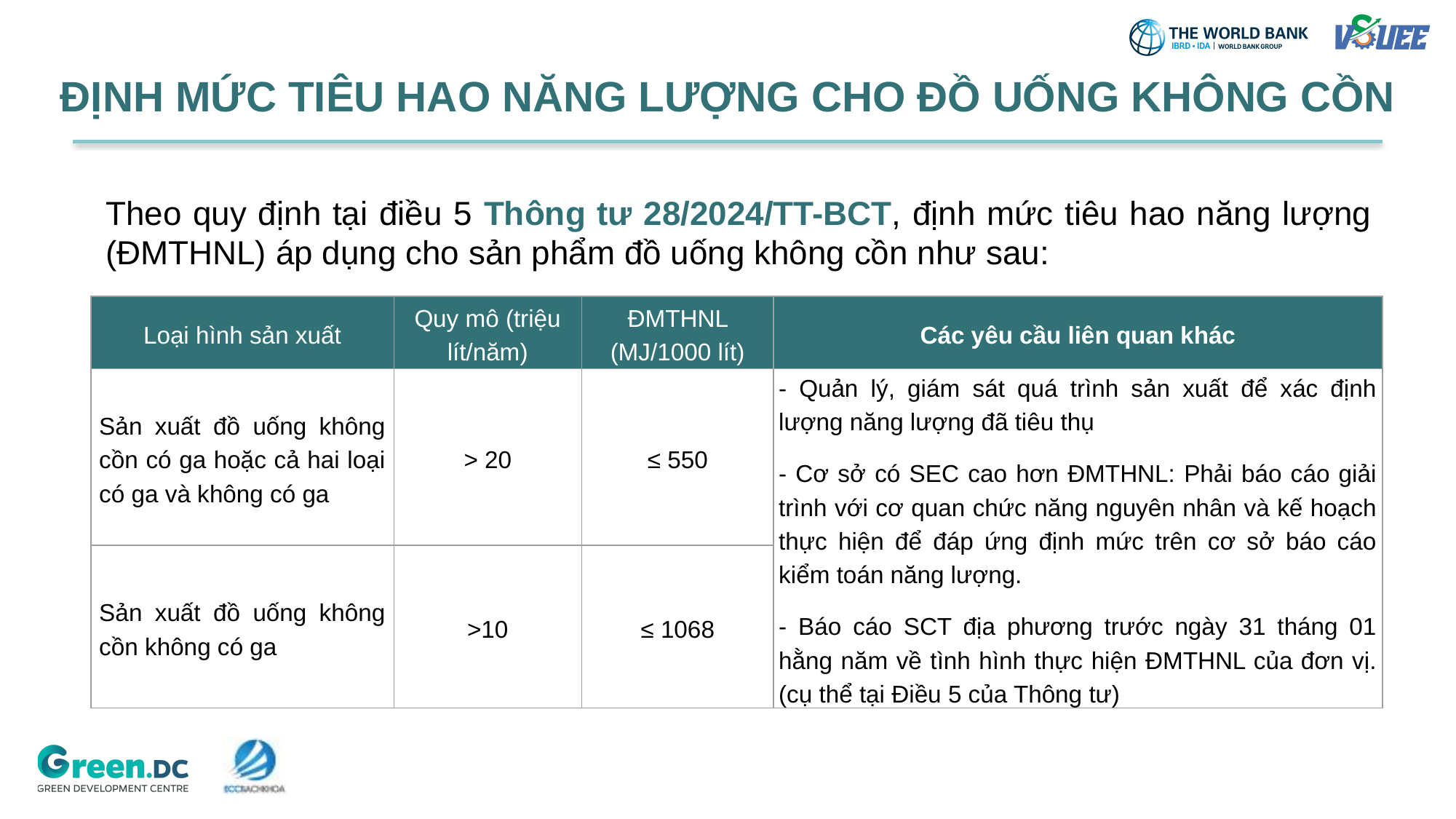

# ĐỊNH MỨC TIÊU HAO NĂNG LƯỢNG CHO ĐỒ UỐNG KHÔNG CỒN
Theo quy định tại điều 5 Thông tư 28/2024/TT-BCT, định mức tiêu hao năng lượng (ĐMTHNL) áp dụng cho sản phẩm đồ uống không cồn như sau:

| Loại hình sản xuất | Quy mô (triệu lít/năm) | ĐMTHNL (MJ/1000 lít) | Các yêu cầu liên quan khác |
| --- | --- | --- | --- |
| Sản xuất đồ uống không cồn có ga hoặc cả hai loại có ga và không có ga | > 20 | ≤ 550 | - Quản lý, giám sát quá trình sản xuất để xác định lượng năng lượng đã tiêu thụ - Cơ sở có SEC cao hơn ĐMTHNL: Phải báo cáo giải trình với cơ quan chức năng nguyên nhân và kế hoạch thực hiện để đáp ứng định mức trên cơ sở báo cáo kiểm toán năng lượng. - Báo cáo SCT địa phương trước ngày 31 tháng 01 hằng năm về tình hình thực hiện ĐMTHNL của đơn vị. (cụ thể tại Điều 5 của Thông tư) |
| Sản xuất đồ uống không cồn không có ga | >10 | ≤ 1068 |  |